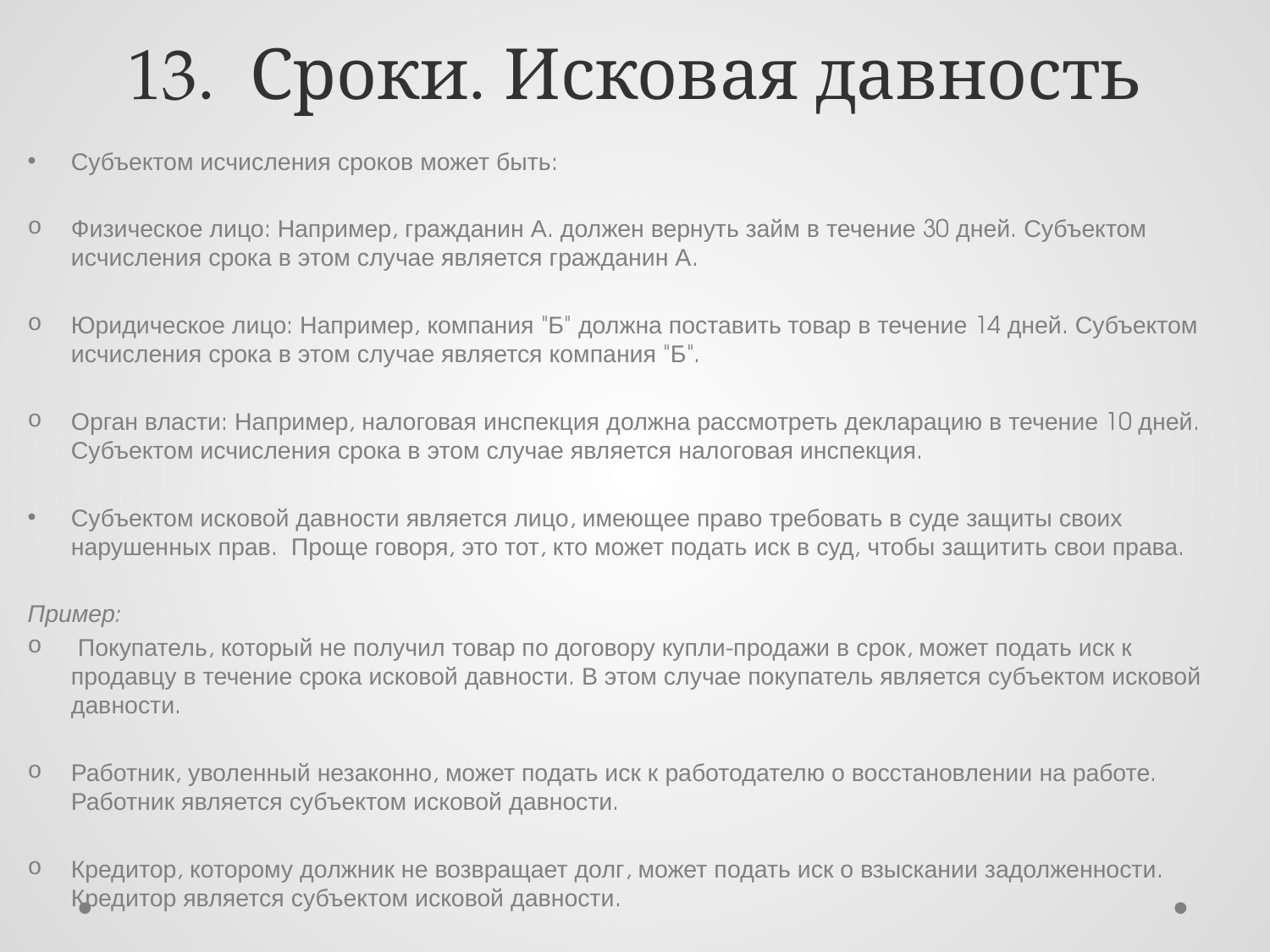

# 13.  Сроки. Исковая давность

Субъектом исчисления сроков может быть:

Физическое лицо: Например, гражданин А. должен вернуть займ в течение 30 дней. Субъектом исчисления срока в этом случае является гражданин А.

Юридическое лицо: Например, компания "Б" должна поставить товар в течение 14 дней. Субъектом исчисления срока в этом случае является компания "Б".

Орган власти: Например, налоговая инспекция должна рассмотреть декларацию в течение 10 дней. Субъектом исчисления срока в этом случае является налоговая инспекция.

Субъектом исковой давности является лицо, имеющее право требовать в суде защиты своих нарушенных прав.  Проще говоря, это тот, кто может подать иск в суд, чтобы защитить свои права.

Пример:
 Покупатель, который не получил товар по договору купли-продажи в срок, может подать иск к продавцу в течение срока исковой давности. В этом случае покупатель является субъектом исковой давности.

Работник, уволенный незаконно, может подать иск к работодателю о восстановлении на работе. Работник является субъектом исковой давности.

Кредитор, которому должник не возвращает долг, может подать иск о взыскании задолженности. Кредитор является субъектом исковой давности.